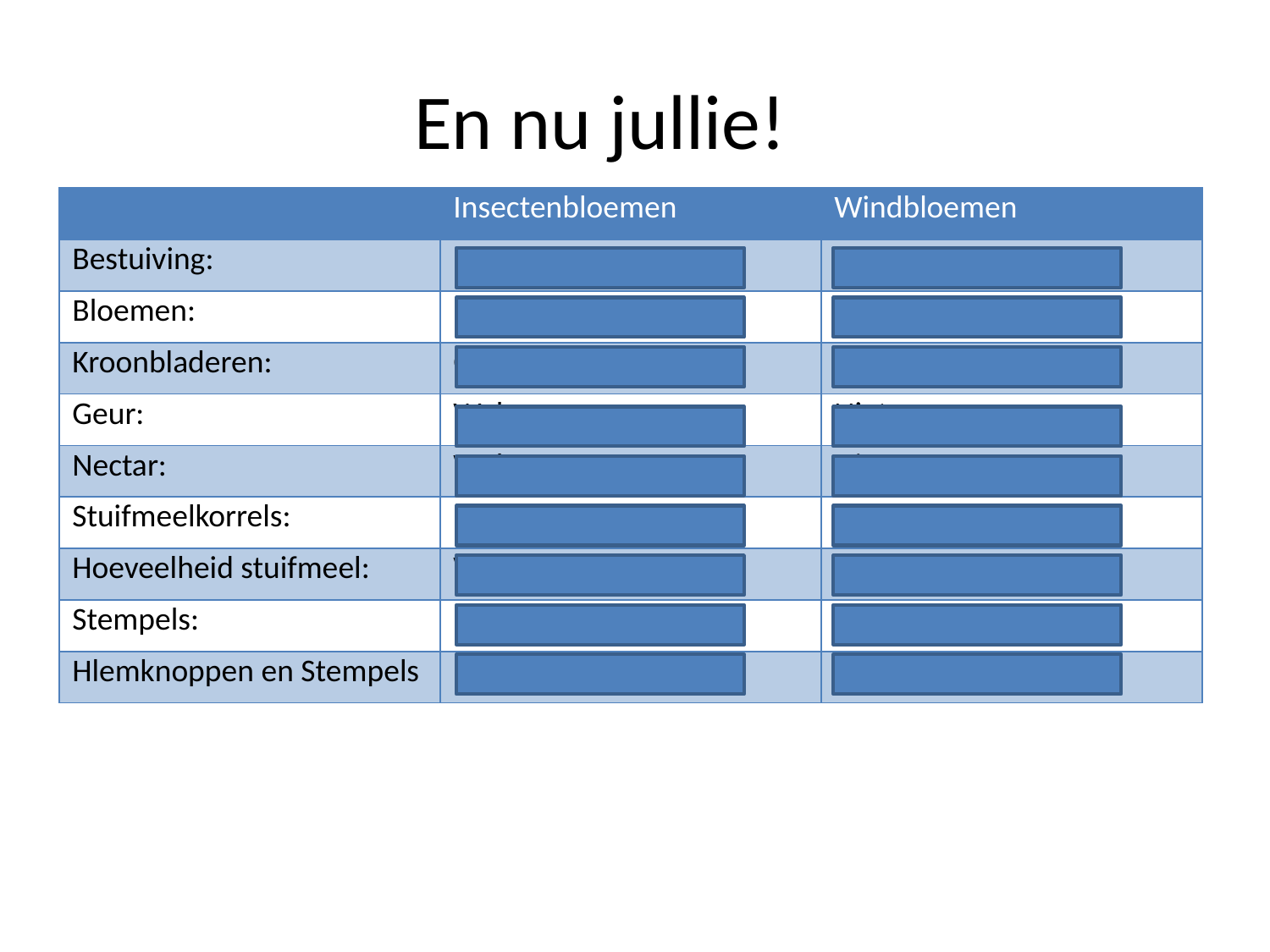

# En nu jullie!
|  | Insectenbloemen | Windbloemen |
| --- | --- | --- |
| Bestuiving: | Insecten | Wind |
| Bloemen: | Meestal groot | Meestal klein |
| Kroonbladeren: | Opvallend gekleurd | Meestal groen |
| Geur: | Wel | Niet |
| Nectar: | Wel | Niet |
| Stuifmeelkorrels: | Ruw en kleverig | Licht en glad |
| Hoeveelheid stuifmeel: | Weinig | Heel veel |
| Stempels: | Klein | Groot en veervormig |
| Hlemknoppen en Stempels | Binnen de bloem | Buiten de bloem |
|  |  |  |